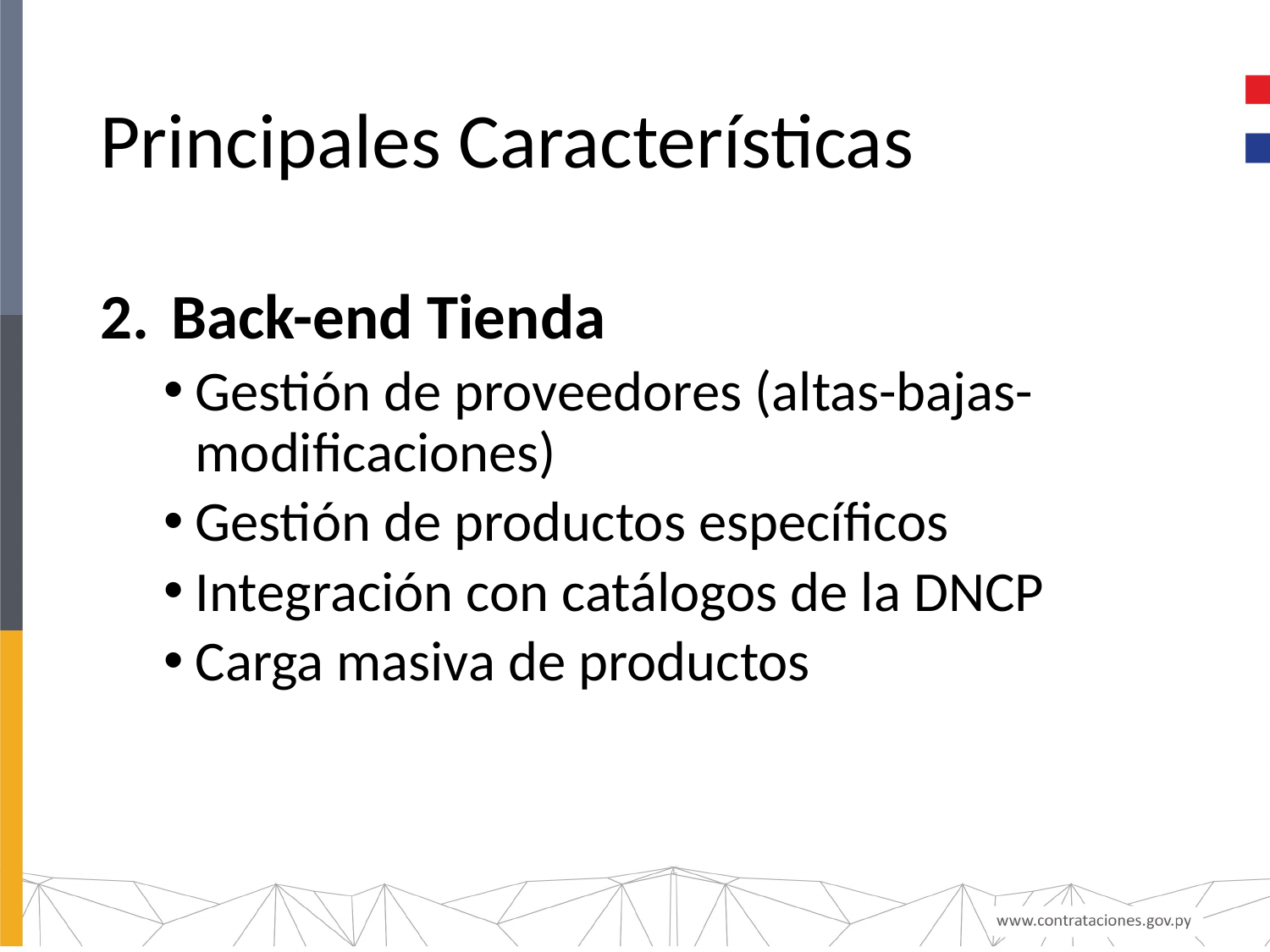

# Principales Características
Back-end Tienda
Gestión de proveedores (altas-bajas-modificaciones)
Gestión de productos específicos
Integración con catálogos de la DNCP
Carga masiva de productos